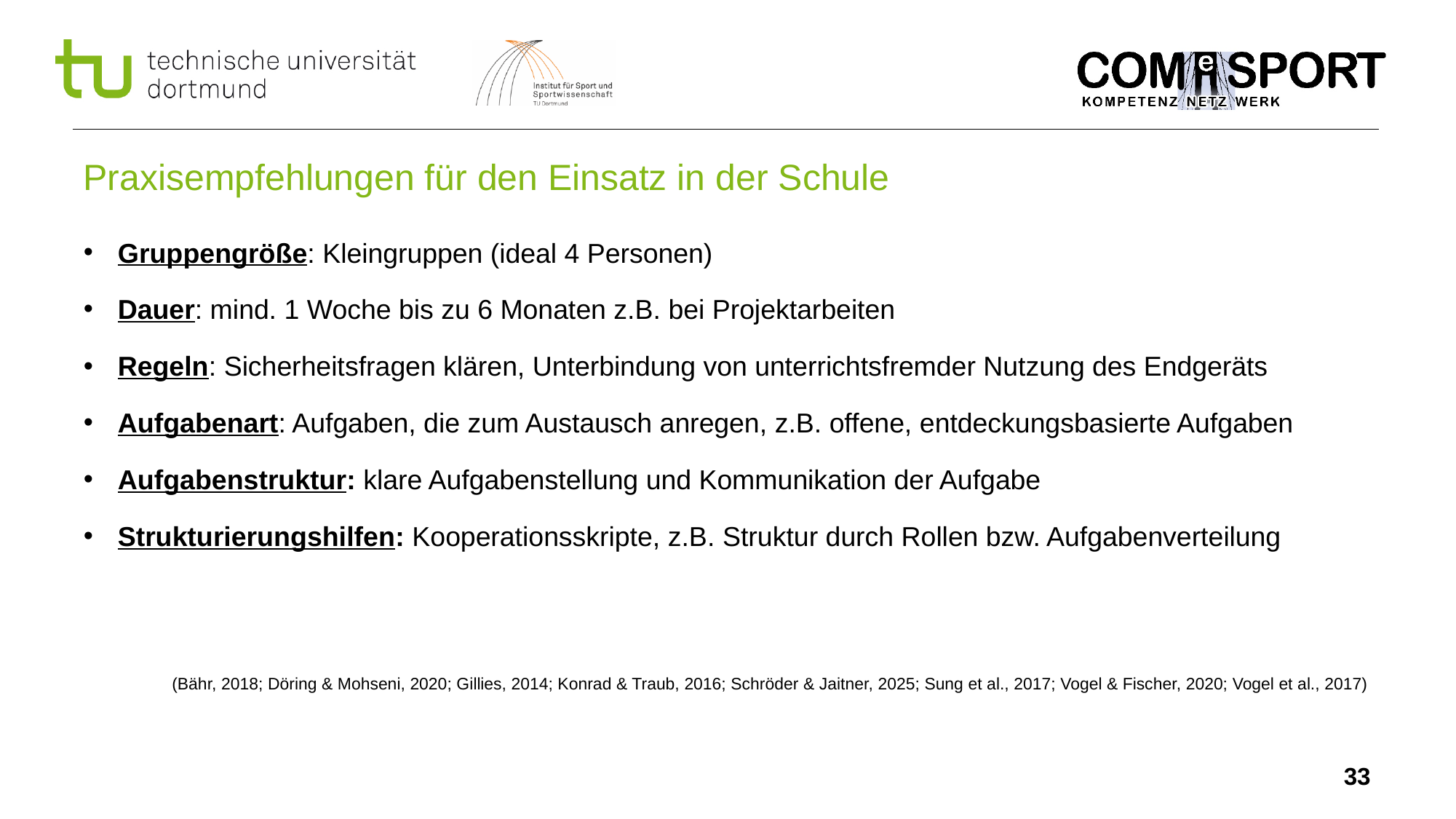

# Praxisempfehlungen für den Einsatz in der Schule
Gruppengröße: Kleingruppen (ideal 4 Personen)
Dauer: mind. 1 Woche bis zu 6 Monaten z.B. bei Projektarbeiten
Regeln: Sicherheitsfragen klären, Unterbindung von unterrichtsfremder Nutzung des Endgeräts
Aufgabenart: Aufgaben, die zum Austausch anregen, z.B. offene, entdeckungsbasierte Aufgaben
Aufgabenstruktur: klare Aufgabenstellung und Kommunikation der Aufgabe
Strukturierungshilfen: Kooperationsskripte, z.B. Struktur durch Rollen bzw. Aufgabenverteilung

(Bähr, 2018; Döring & Mohseni, 2020; Gillies, 2014; Konrad & Traub, 2016; Schröder & Jaitner, 2025; Sung et al., 2017; Vogel & Fischer, 2020; Vogel et al., 2017)

33